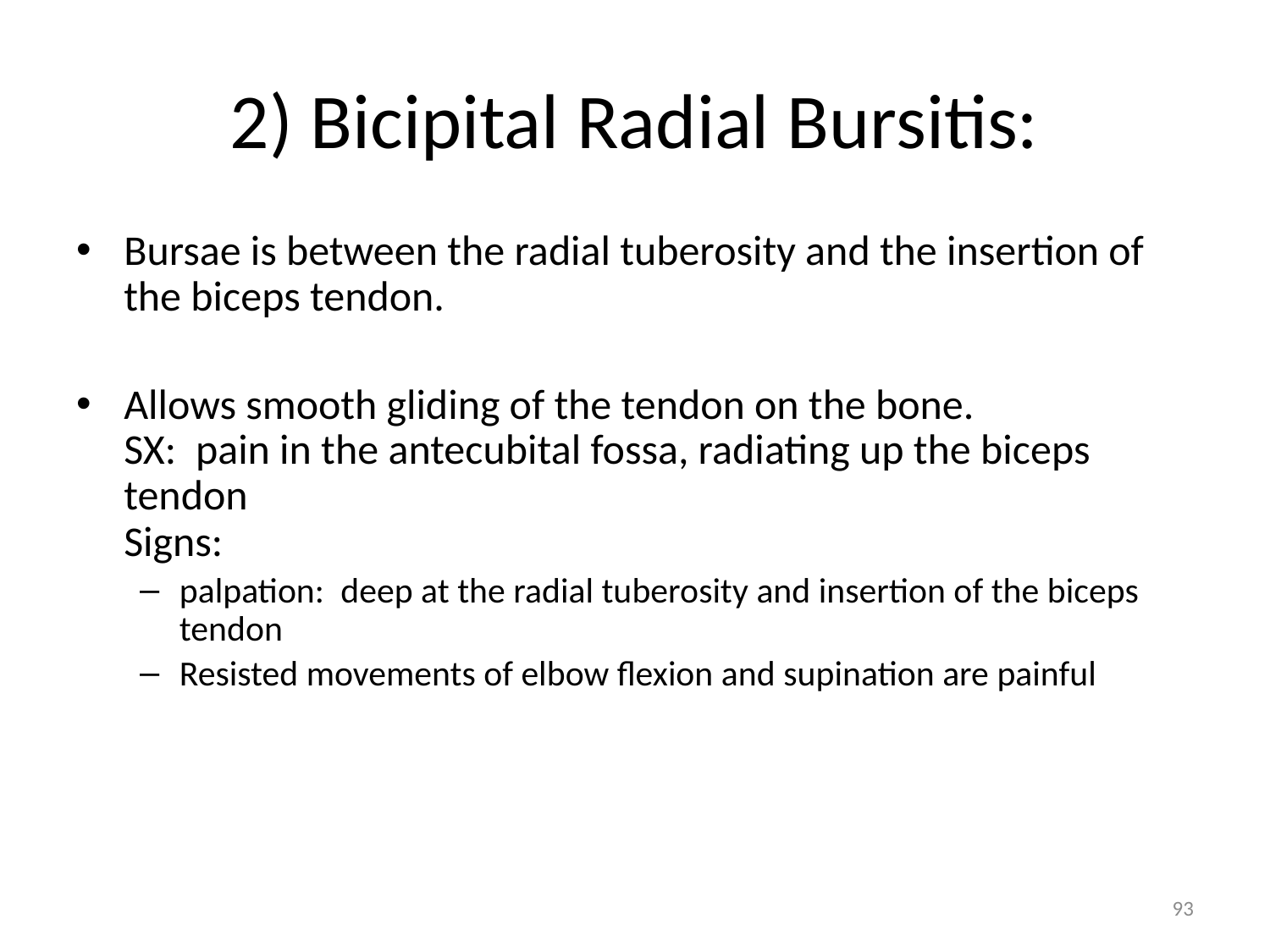

# 2) Bicipital Radial Bursitis:
Bursae is between the radial tuberosity and the insertion of the biceps tendon.

Allows smooth gliding of the tendon on the bone.
SX:  pain in the antecubital fossa, radiating up the biceps tendon
Signs:
palpation:  deep at the radial tuberosity and insertion of the biceps tendon
Resisted movements of elbow flexion and supination are painful
93